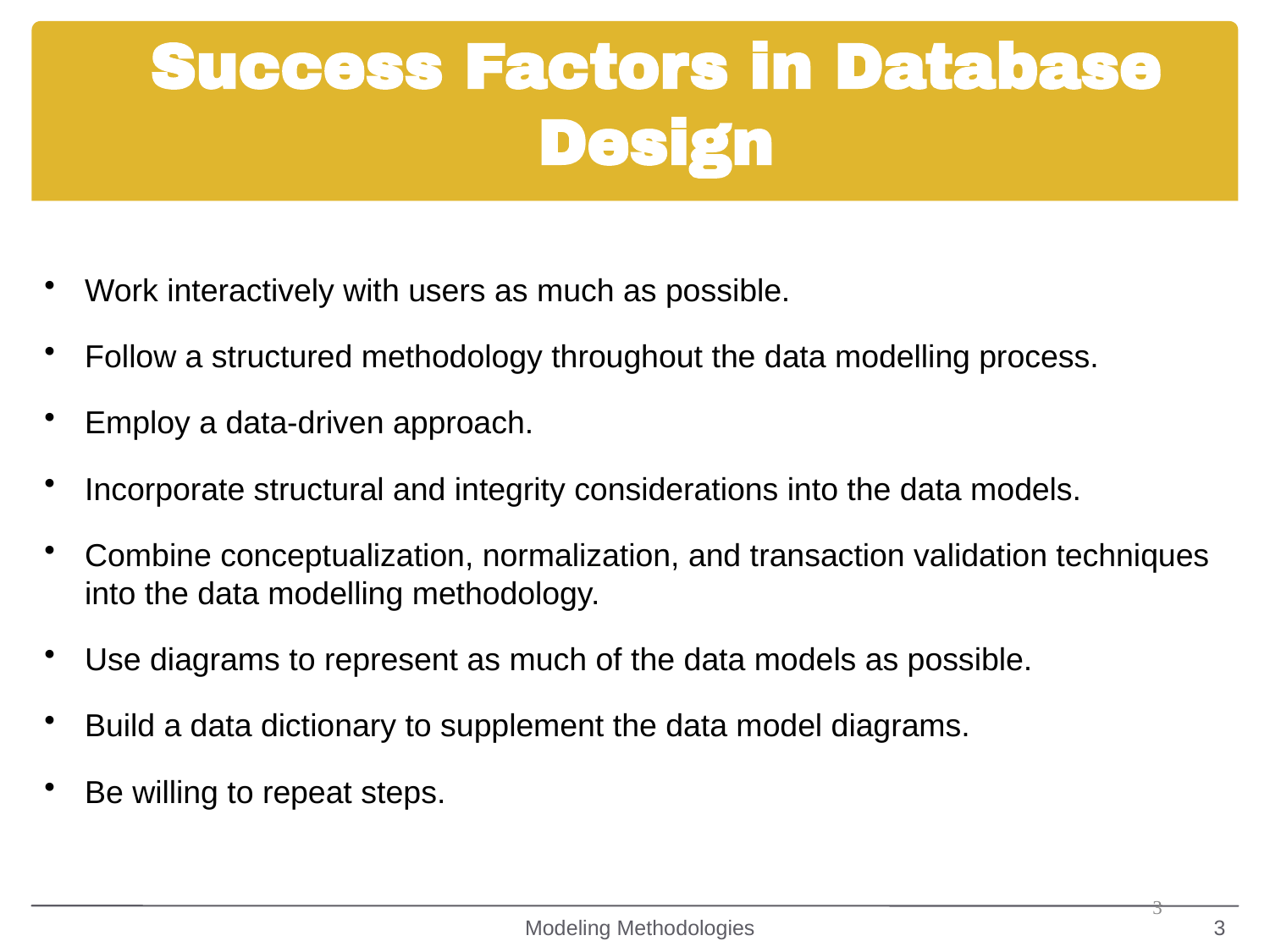

Success Factors in Database Design

 Work interactively with users as much as possible.
 Follow a structured methodology throughout the data modelling process.
 Employ a data-driven approach.
 Incorporate structural and integrity considerations into the data models.
 Combine conceptualization, normalization, and transaction validation techniques
 into the data modelling methodology.
 Use diagrams to represent as much of the data models as possible.
 Build a data dictionary to supplement the data model diagrams.
 Be willing to repeat steps.

3
Modeling Methodologies
3